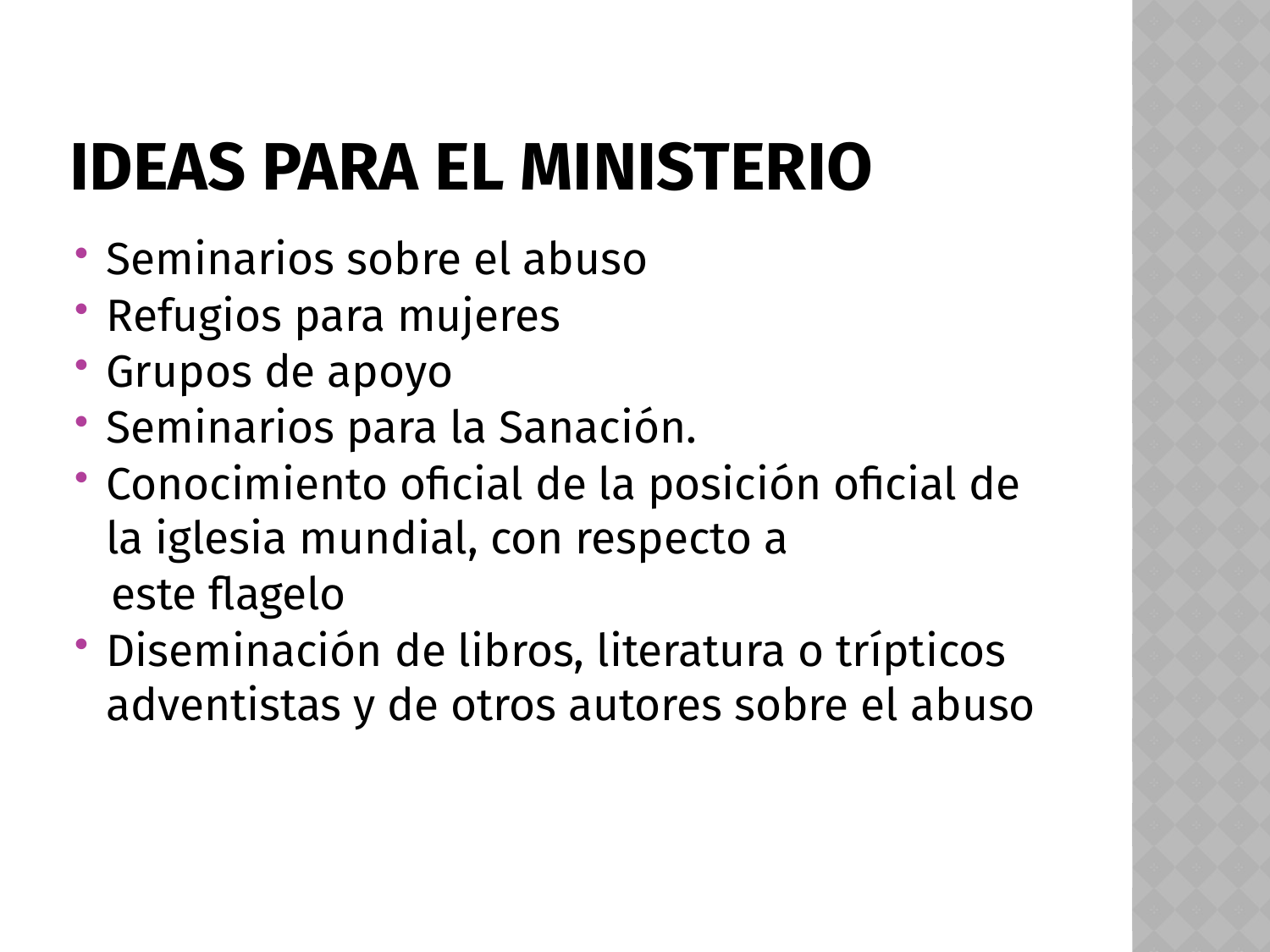

# Ideas para el ministerio
Seminarios sobre el abuso
Refugios para mujeres
Grupos de apoyo
Seminarios para la Sanación.
Conocimiento oficial de la posición oficial de la iglesia mundial, con respecto a
   este flagelo
Diseminación de libros, literatura o trípticos adventistas y de otros autores sobre el abuso